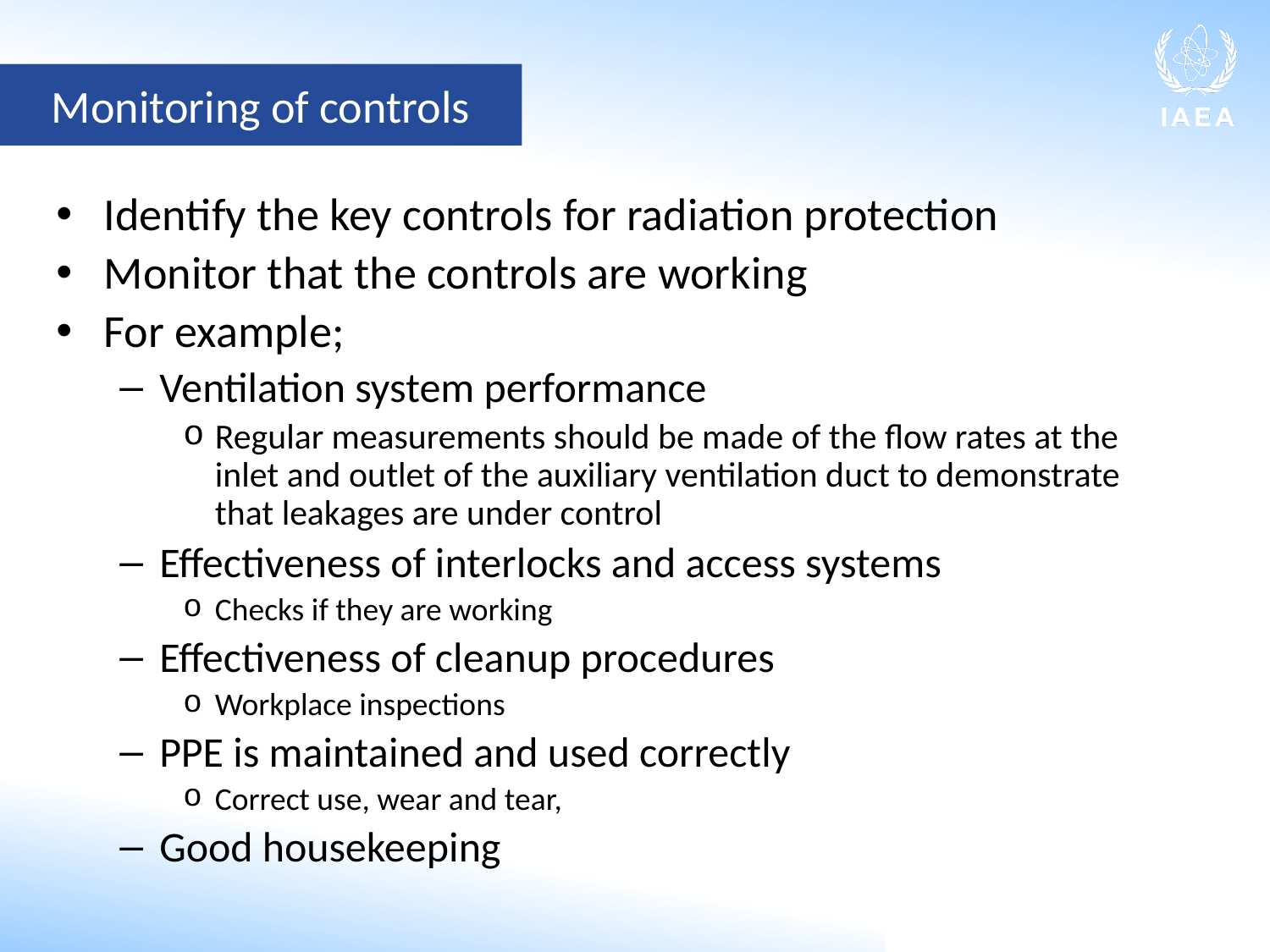

Monitoring of controls
Identify the key controls for radiation protection
Monitor that the controls are working
For example;
Ventilation system performance
Regular measurements should be made of the flow rates at the inlet and outlet of the auxiliary ventilation duct to demonstrate that leakages are under control
Effectiveness of interlocks and access systems
Checks if they are working
Effectiveness of cleanup procedures
Workplace inspections
PPE is maintained and used correctly
Correct use, wear and tear,
Good housekeeping